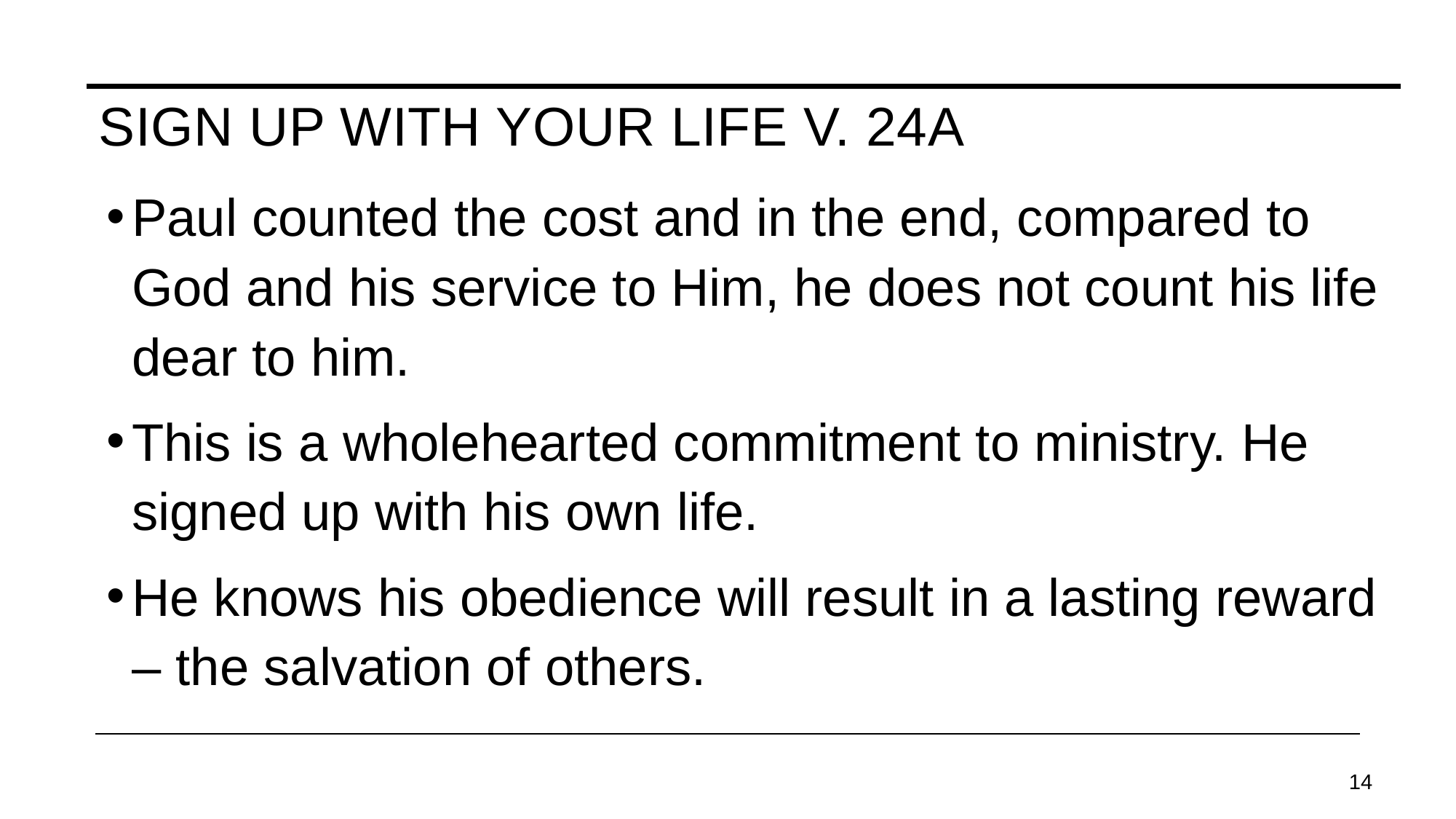

# Sign up with your life v. 24a
Paul counted the cost and in the end, compared to God and his service to Him, he does not count his life dear to him.
This is a wholehearted commitment to ministry. He signed up with his own life.
He knows his obedience will result in a lasting reward – the salvation of others.
14